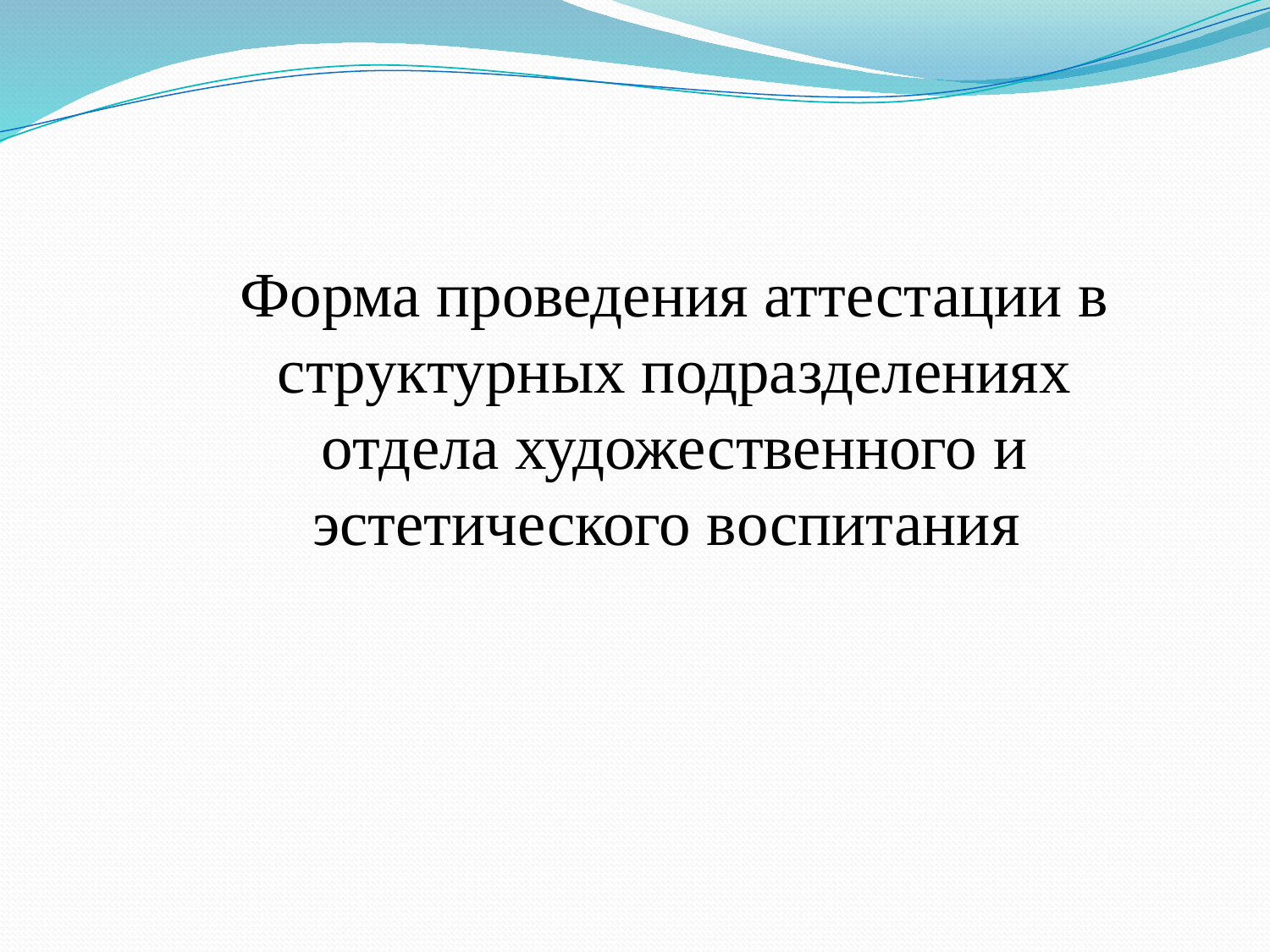

Форма проведения аттестации в структурных подразделениях отдела художественного и эстетического воспитания